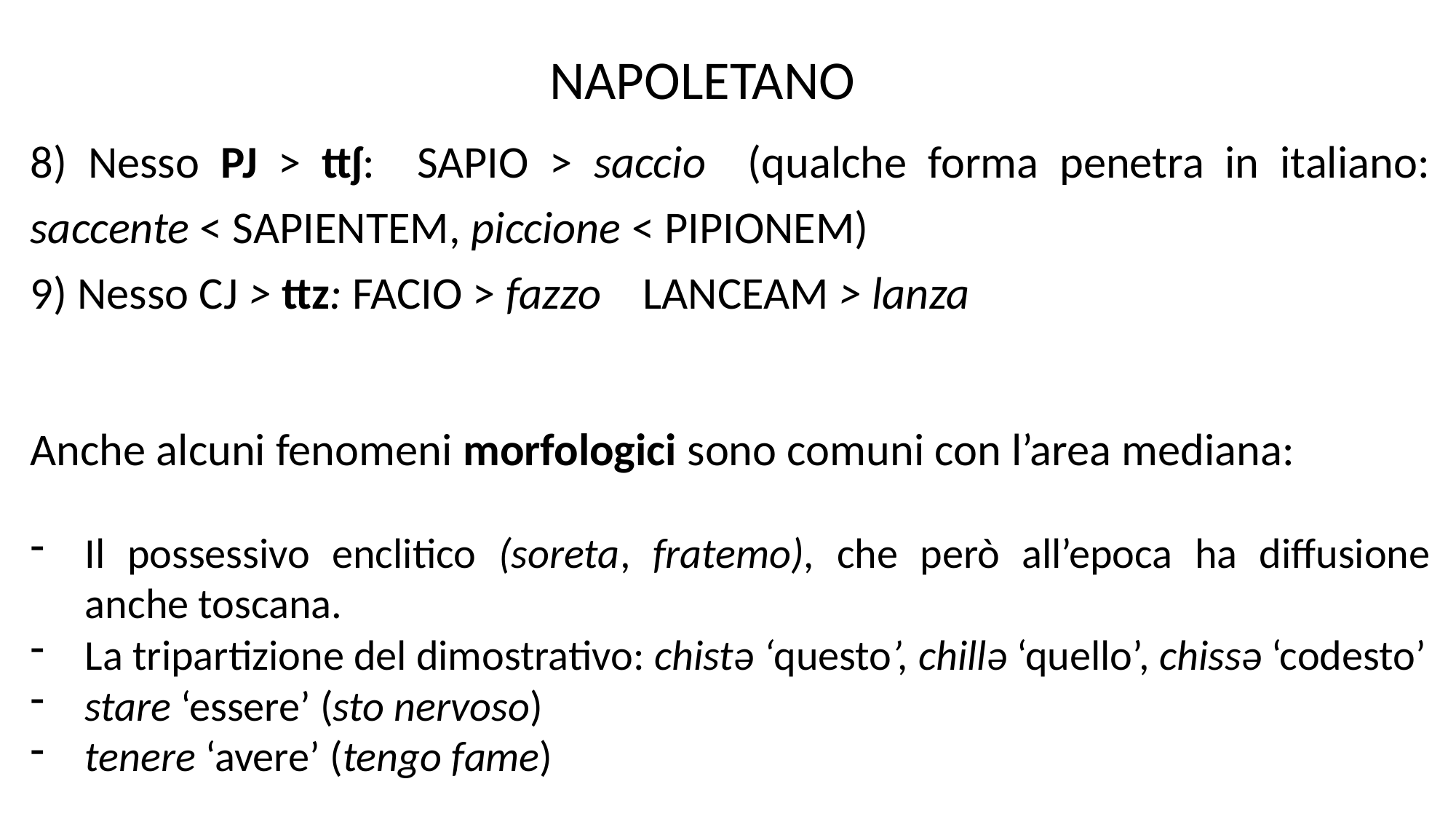

NAPOLETANO
8) Nesso PJ > ttʃ:  SAPIO > saccio  (qualche forma penetra in italiano: saccente < SAPIENTEM, piccione < PIPIONEM)
9) Nesso CJ > ttz: FACIO > fazzo    LANCEAM > lanza

Anche alcuni fenomeni morfologici sono comuni con l’area mediana:

Il possessivo enclitico (soreta, fratemo), che però all’epoca ha diffusione anche toscana.
La tripartizione del dimostrativo: chistə ‘questo’, chillə ‘quello’, chissə ‘codesto’
stare ‘essere’ (sto nervoso)
tenere ‘avere’ (tengo fame)